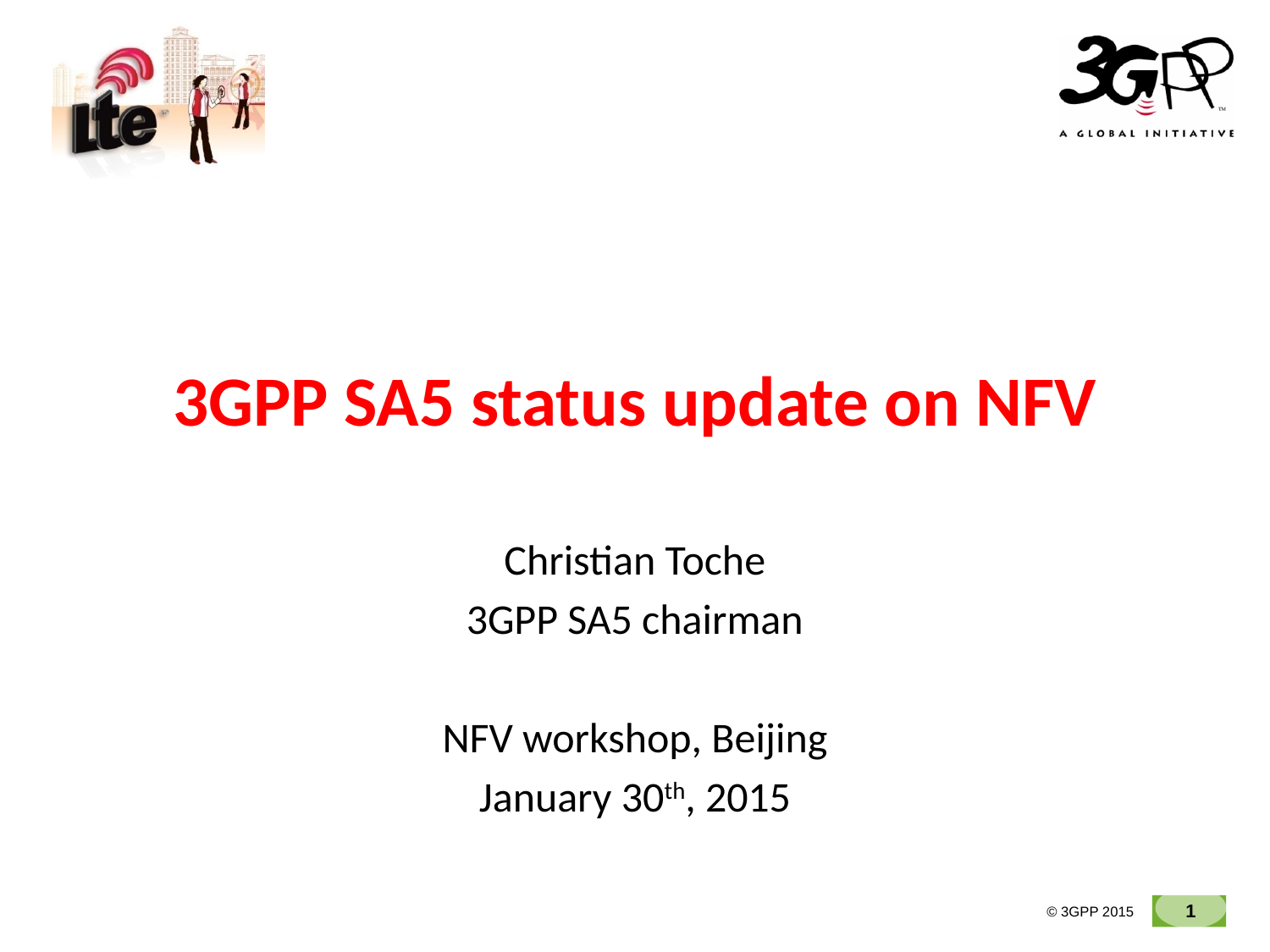

# 3GPP SA5 status update on NFV
Christian Toche
3GPP SA5 chairman

NFV workshop, Beijing
January 30th, 2015